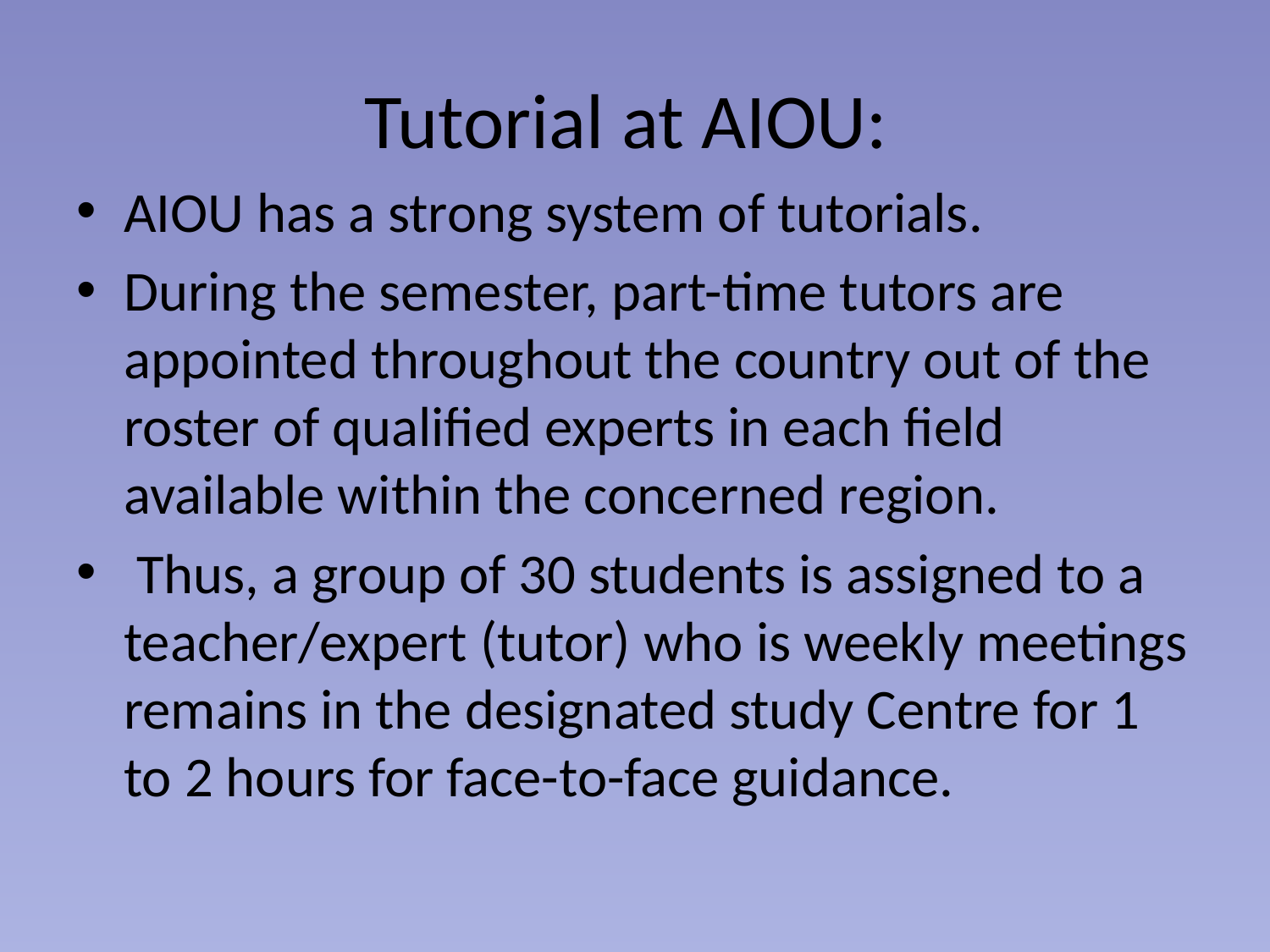

# Tutorial at AIOU:
AIOU has a strong system of tutorials.
During the semester, part-time tutors are appointed throughout the country out of the roster of qualified experts in each field available within the concerned region.
 Thus, a group of 30 students is assigned to a teacher/expert (tutor) who is weekly meetings remains in the designated study Centre for 1 to 2 hours for face-to-face guidance.